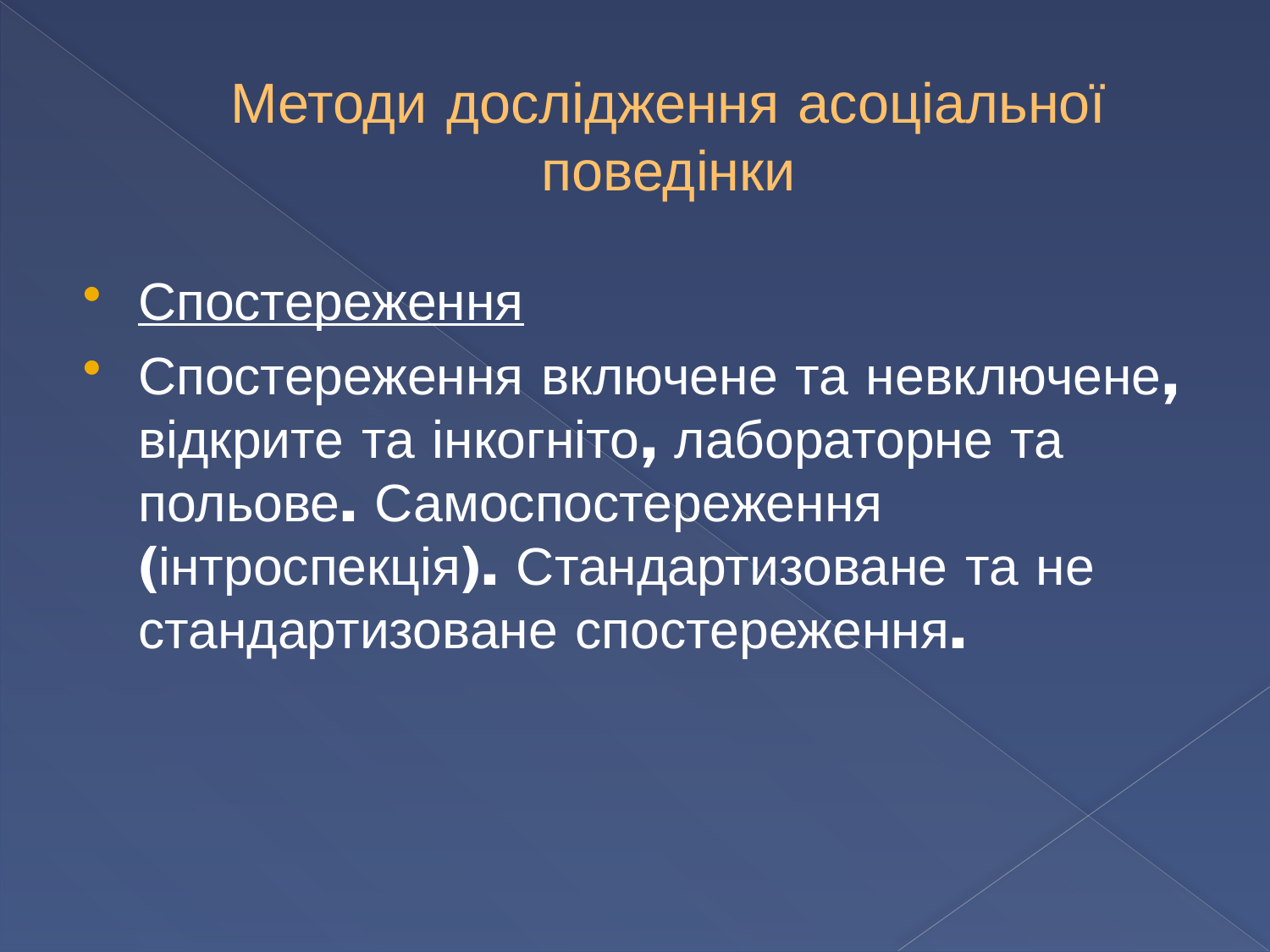

# Методи дослідження асоціальної поведінки
Спостереження
Спостереження включене та невключене, відкрите та інкогніто, лабораторне та польове. Самоспостереження (інтроспекція). Стандартизоване та не стандартизоване спостереження.